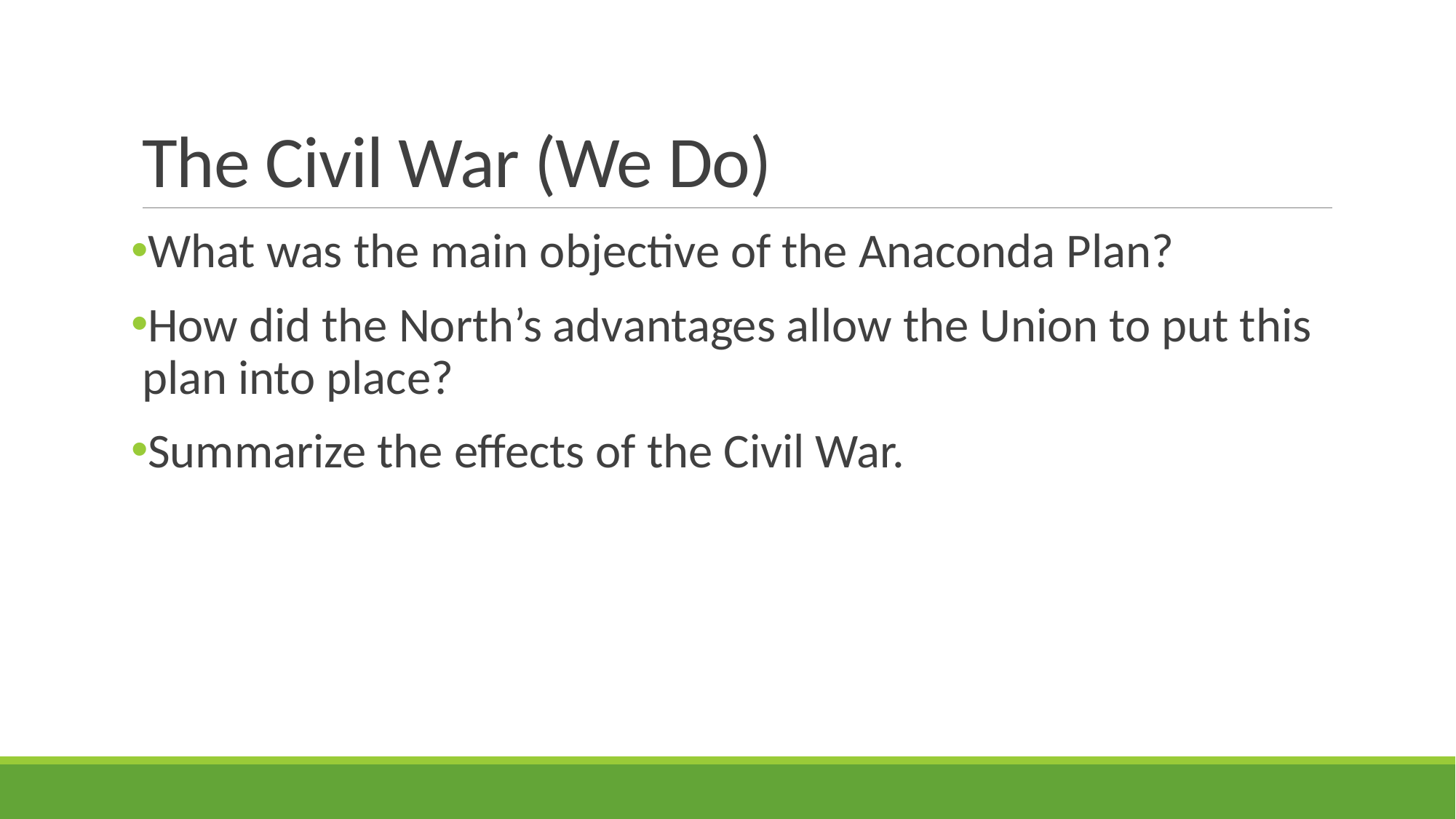

# The Civil War (We Do)
What was the main objective of the Anaconda Plan?
How did the North’s advantages allow the Union to put this plan into place?
Summarize the effects of the Civil War.